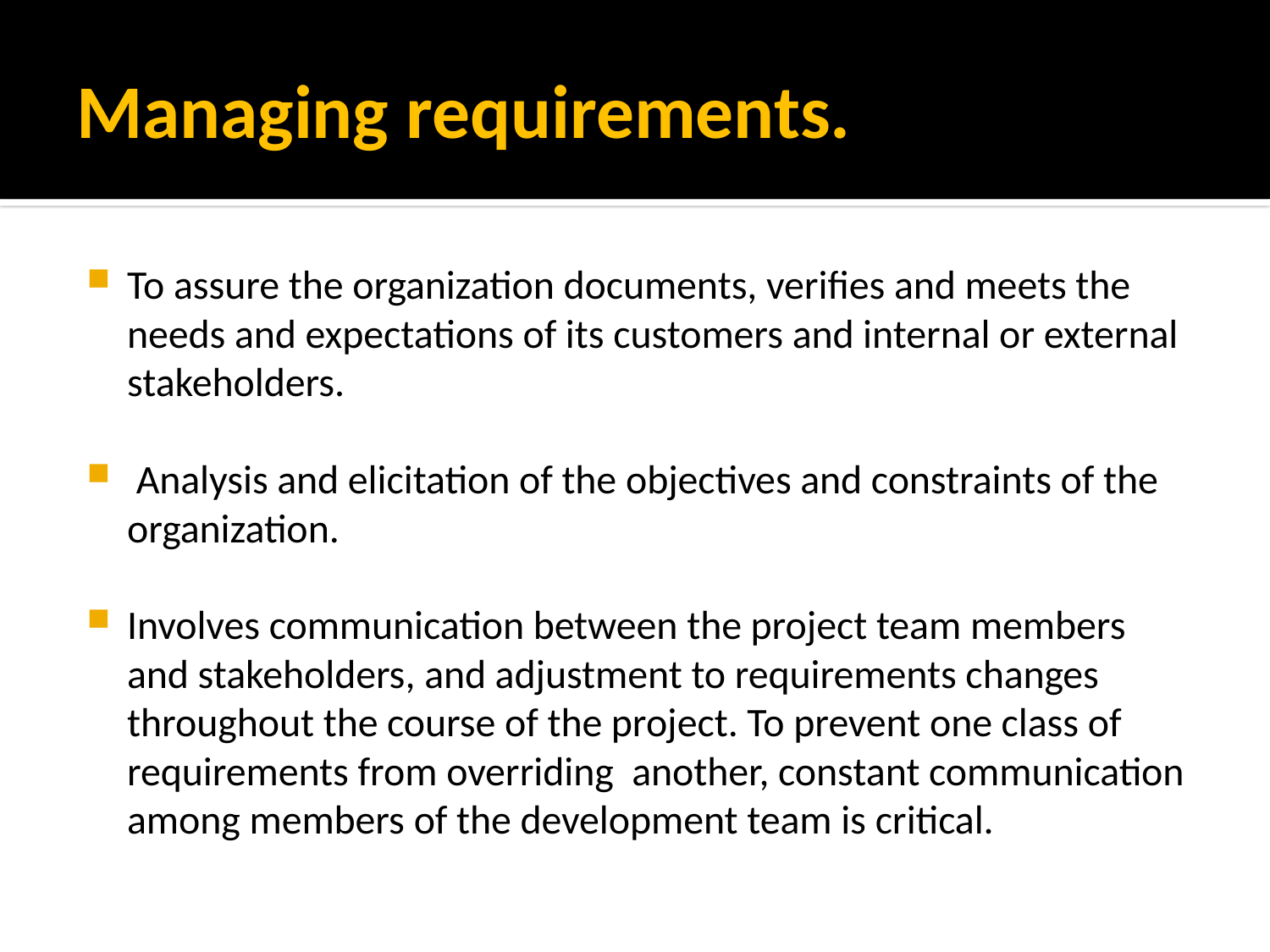

# Managing requirements.
To assure the organization documents, verifies and meets the needs and expectations of its customers and internal or external stakeholders.

 Analysis and elicitation of the objectives and constraints of the organization.

Involves communication between the project team members and stakeholders, and adjustment to requirements changes throughout the course of the project. To prevent one class of requirements from overriding  another, constant communication among members of the development team is critical.